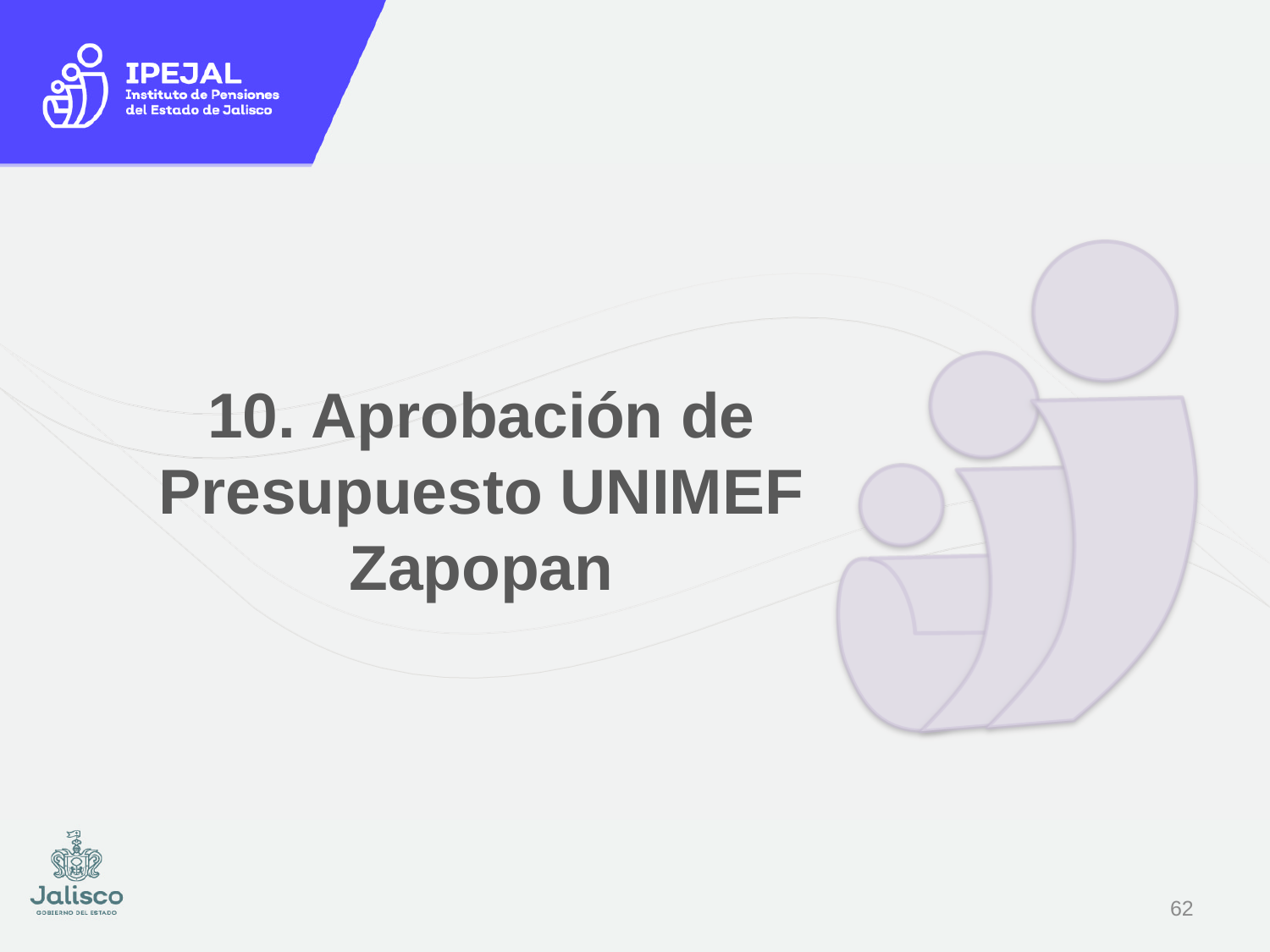

# 10. Aprobación de Presupuesto UNIMEF Zapopan
62